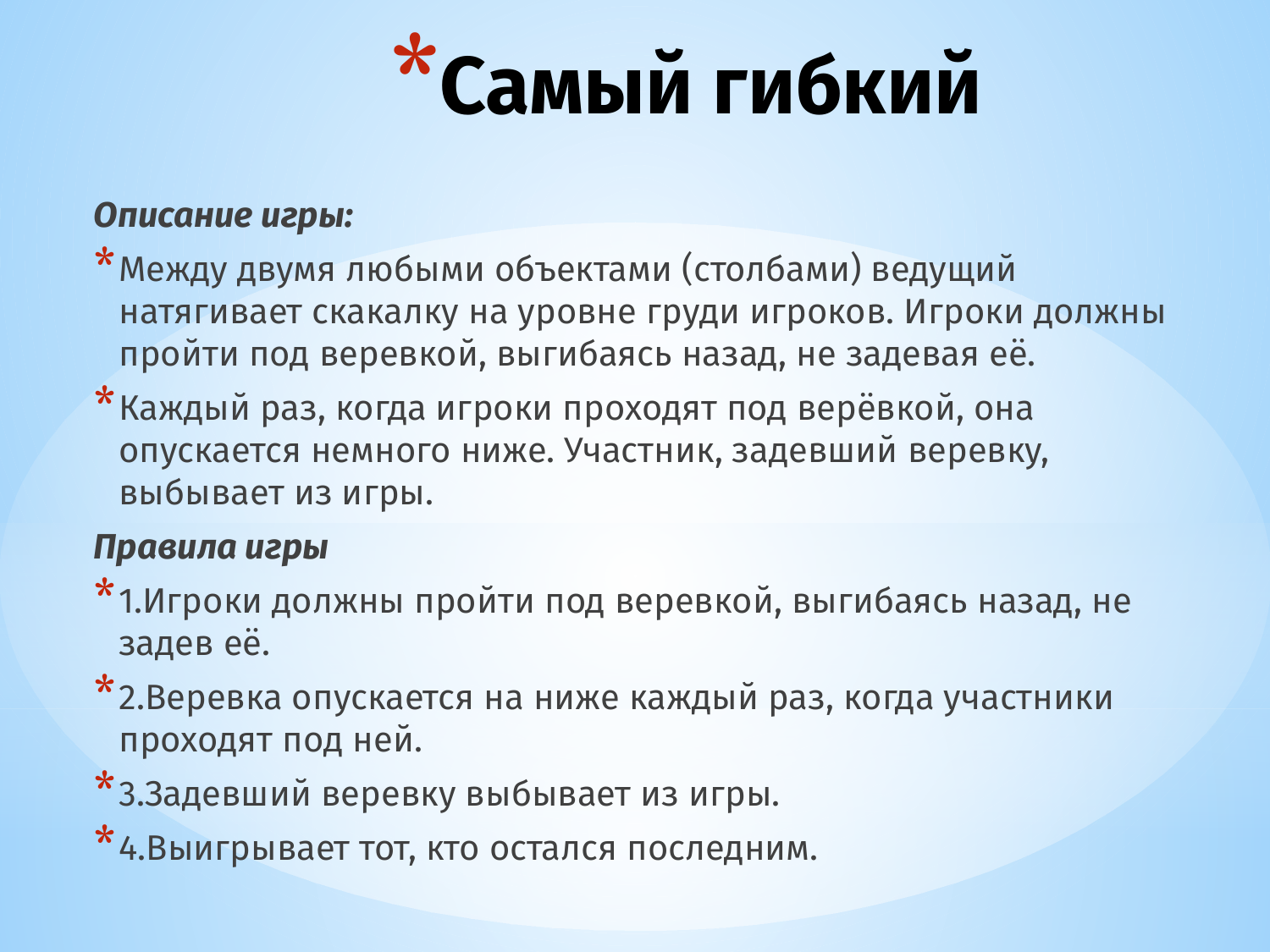

# Самый гибкий
Описание игры:
Между двумя любыми объектами (столбами) ведущий натягивает скакалку на уровне груди игроков. Игроки должны пройти под веревкой, выгибаясь назад, не задевая её.
Каждый раз, когда игроки проходят под верёвкой, она опускается немного ниже. Участник, задевший веревку, выбывает из игры.
Правила игры
1.Игроки должны пройти под веревкой, выгибаясь назад, не задев её.
2.Веревка опускается на ниже каждый раз, когда участники проходят под ней.
3.Задевший веревку выбывает из игры.
4.Выигрывает тот, кто остался последним.